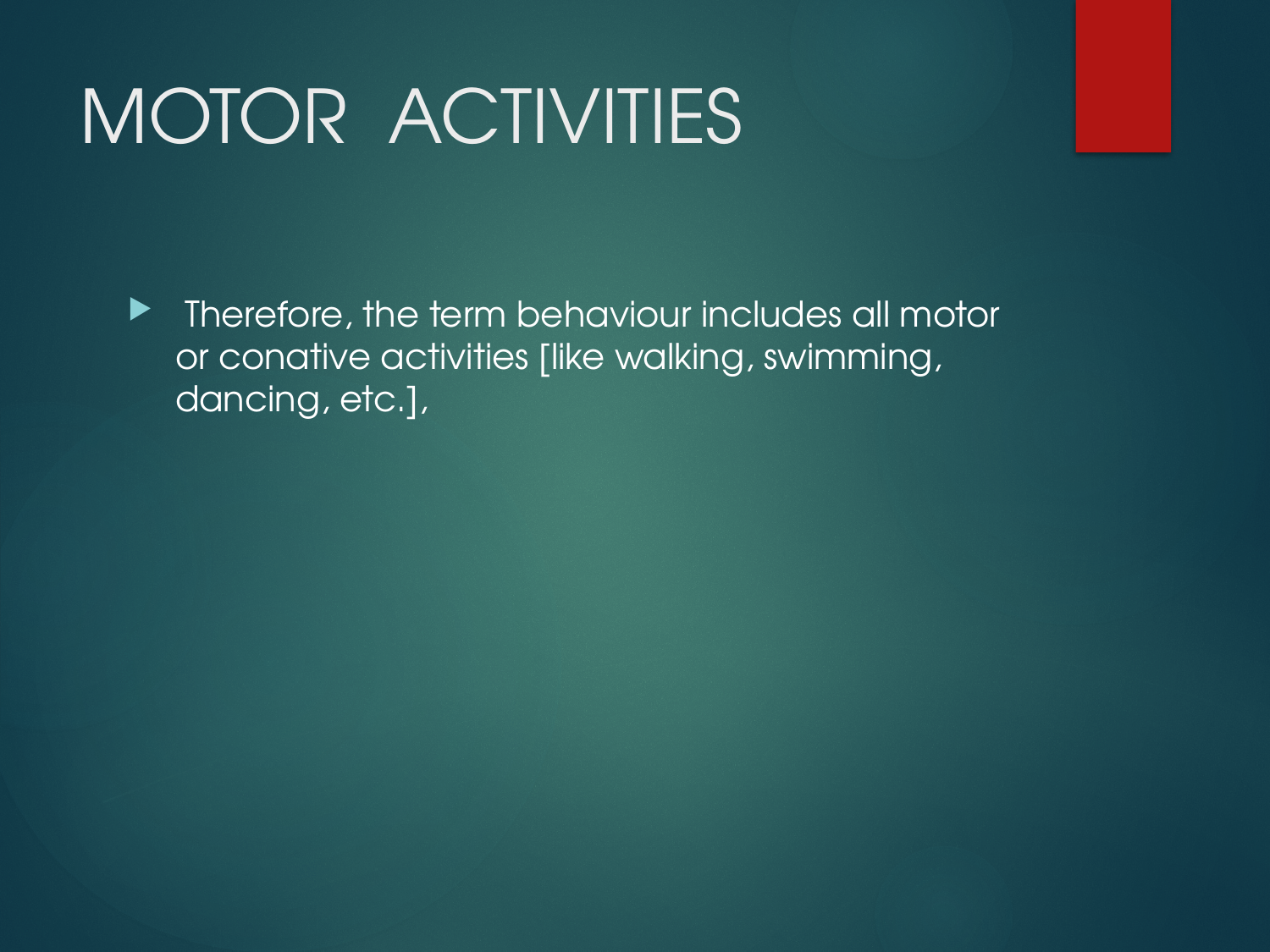

# MOTOR  ACTIVITIES
 Therefore, the term behaviour includes all motor or conative activities [like walking, swimming, dancing, etc.],